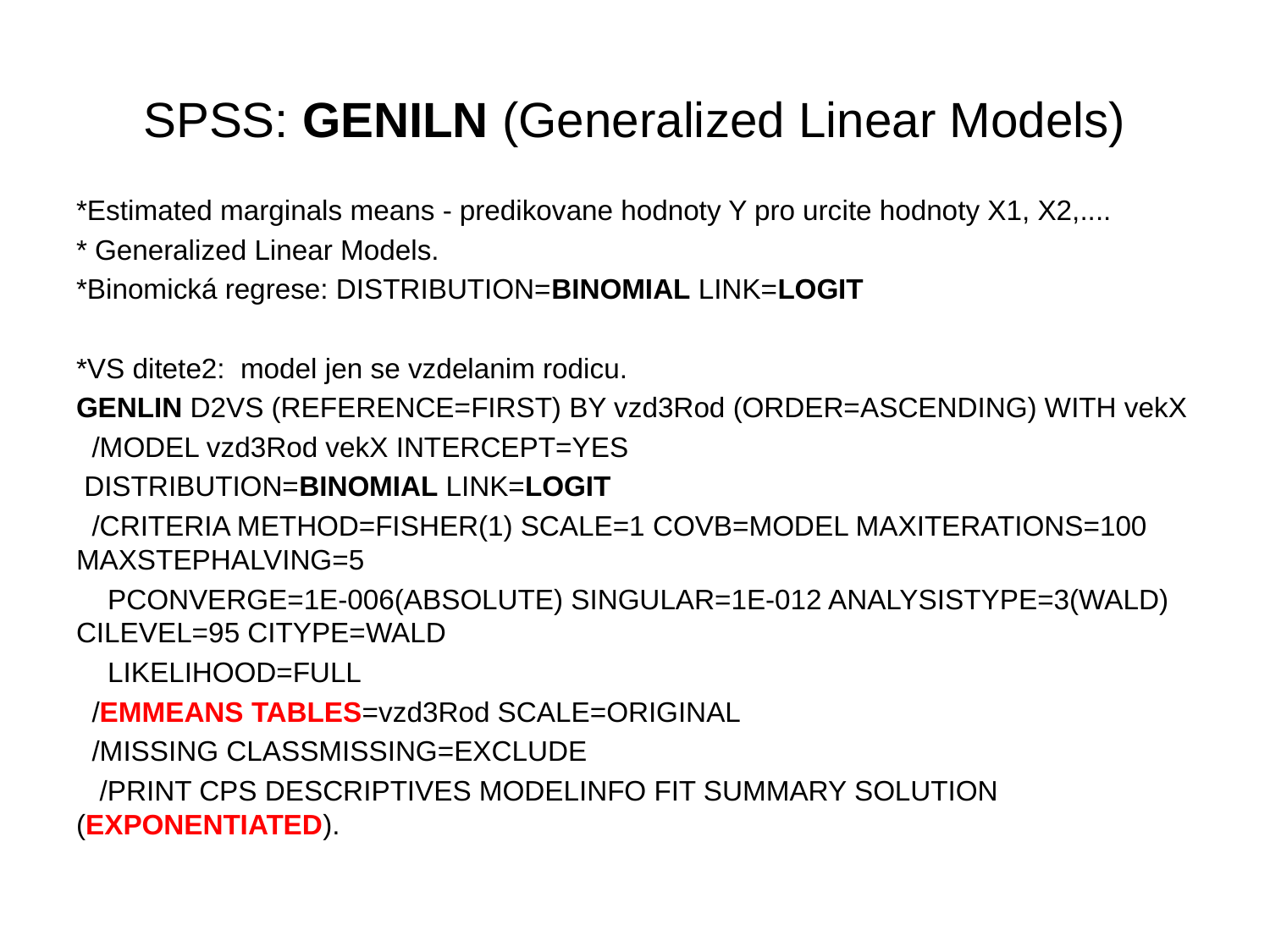

# SPSS: GENILN (Generalized Linear Models)
*Estimated marginals means - predikovane hodnoty Y pro urcite hodnoty X1, X2,....
* Generalized Linear Models.
*Binomická regrese: DISTRIBUTION=BINOMIAL LINK=LOGIT

*VS ditete2:  model jen se vzdelanim rodicu.
GENLIN D2VS (REFERENCE=FIRST) BY vzd3Rod (ORDER=ASCENDING) WITH vekX
  /MODEL vzd3Rod vekX INTERCEPT=YES
 DISTRIBUTION=BINOMIAL LINK=LOGIT
  /CRITERIA METHOD=FISHER(1) SCALE=1 COVB=MODEL MAXITERATIONS=100 MAXSTEPHALVING=5
    PCONVERGE=1E-006(ABSOLUTE) SINGULAR=1E-012 ANALYSISTYPE=3(WALD) CILEVEL=95 CITYPE=WALD
    LIKELIHOOD=FULL
  /EMMEANS TABLES=vzd3Rod SCALE=ORIGINAL
  /MISSING CLASSMISSING=EXCLUDE
   /PRINT CPS DESCRIPTIVES MODELINFO FIT SUMMARY SOLUTION (EXPONENTIATED).